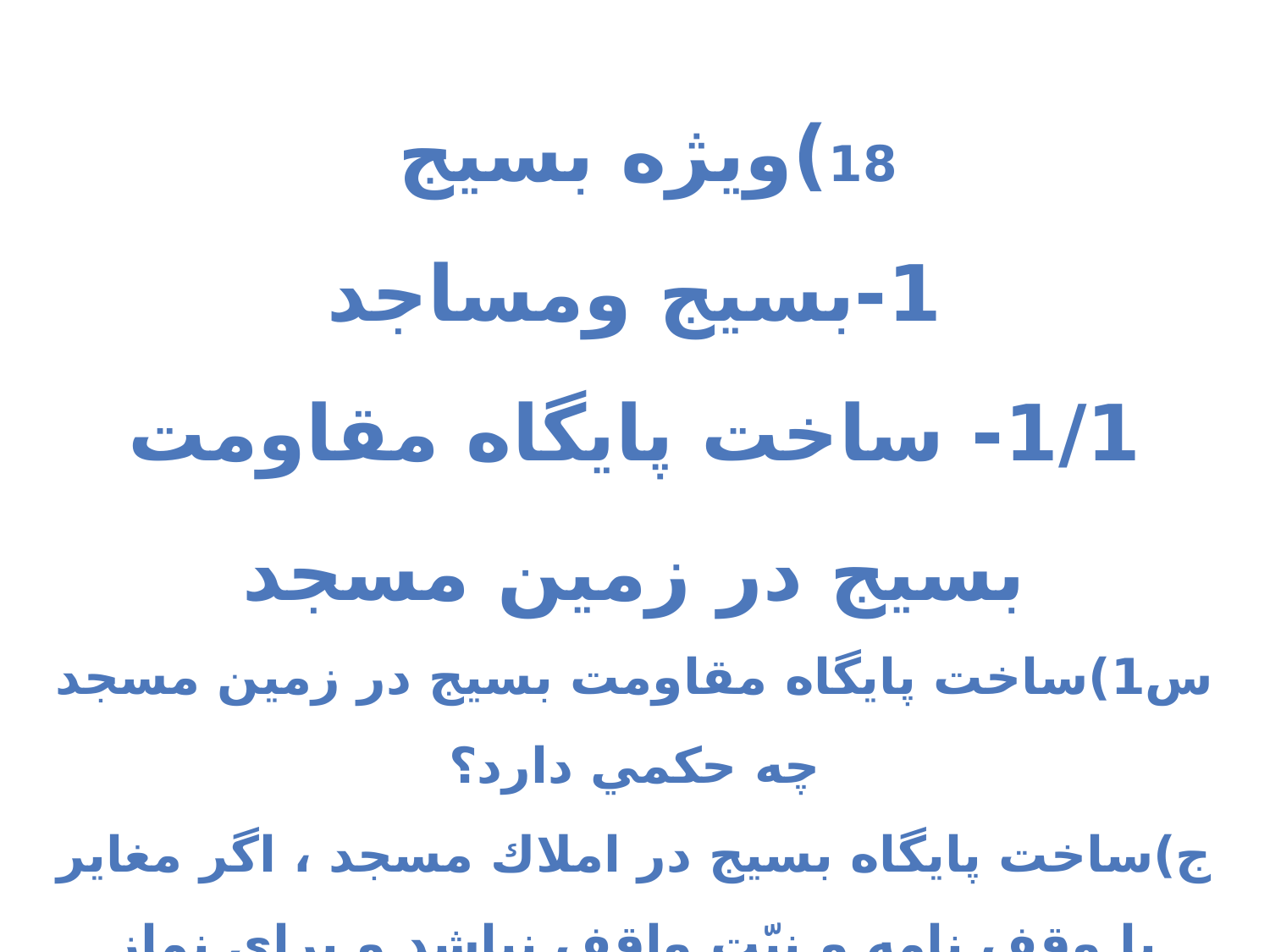

18)ویژه بسیج
1-بسیج ومساجد
1/1- ساخت پايگاه مقاومت بسيج در زمين مسجد
س1)ساخت پايگاه مقاومت بسيج در زمين مسجد چه حكمي دارد؟
ج)ساخت پايگاه بسيج در املاك مسجد ، اگر مغاير با وقف نامه و نيّت واقف نباشد و براي نماز گزاران مزاحمتي ايجاد نكنند ، با اذن متولي و هيئت امناي مسجد شكال ندارد.